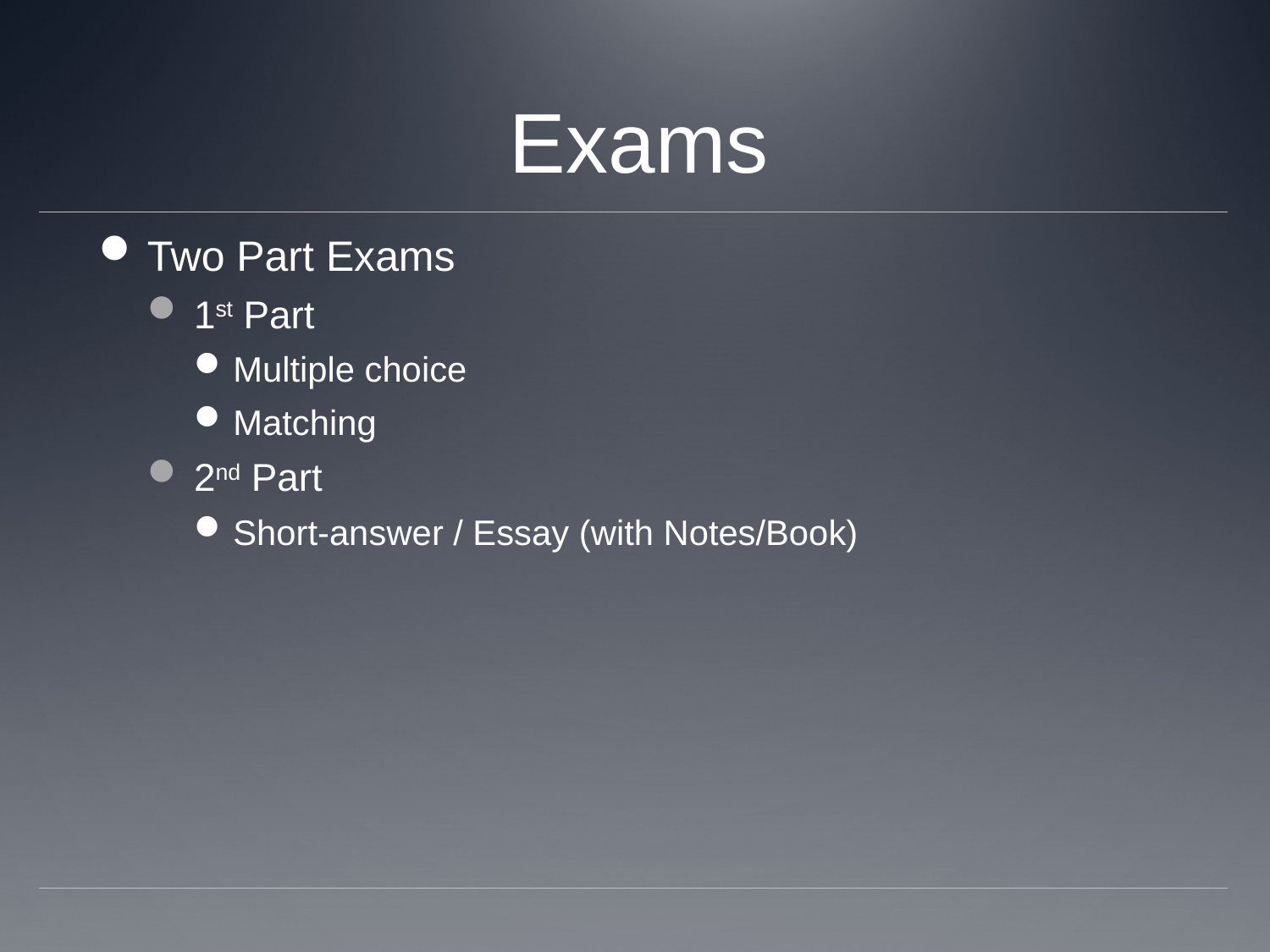

# Exams
Two Part Exams
1st Part
Multiple choice
Matching
2nd Part
Short-answer / Essay (with Notes/Book)